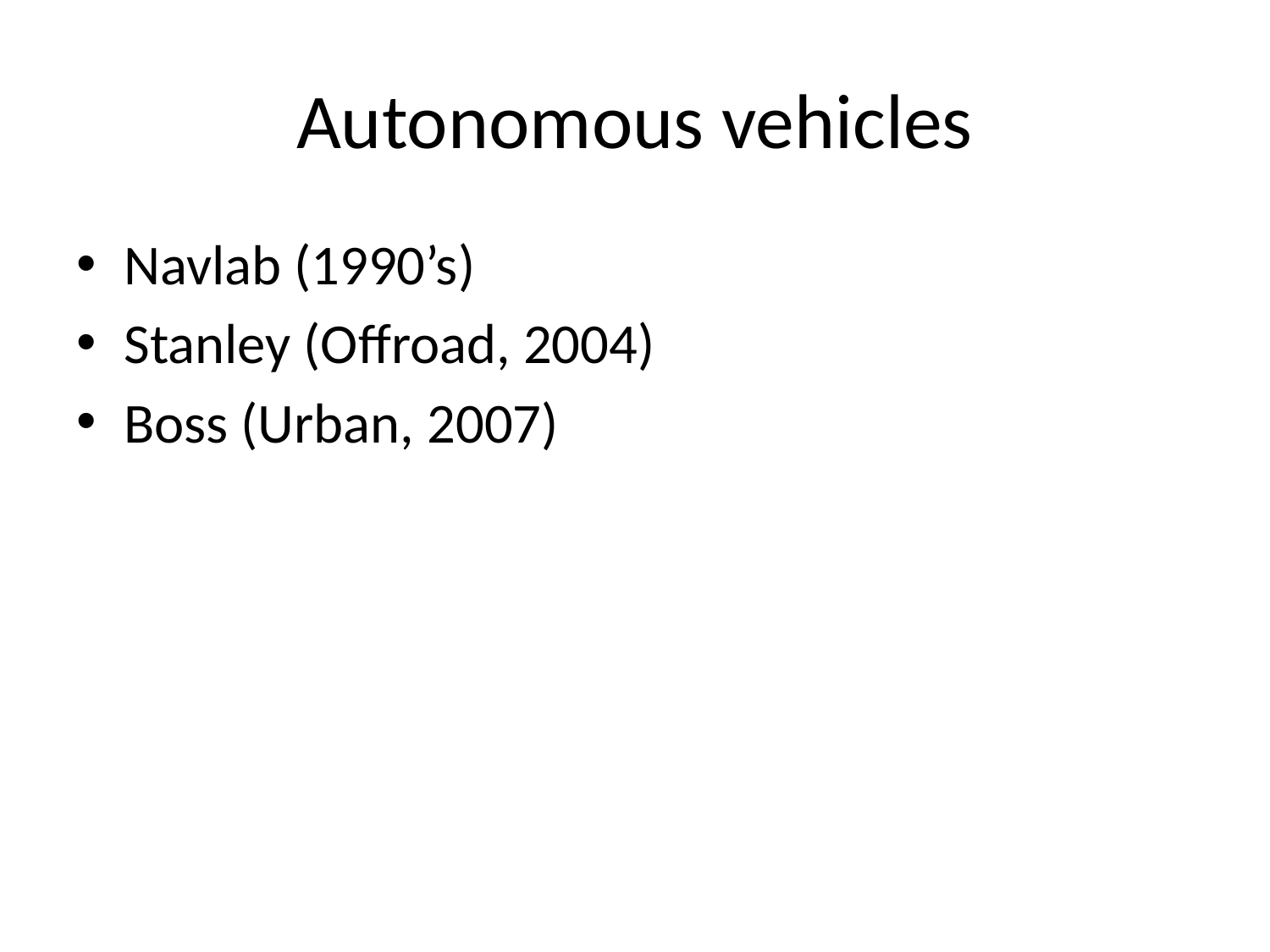

# Autonomous vehicles
Navlab (1990’s)
Stanley (Offroad, 2004)
Boss (Urban, 2007)